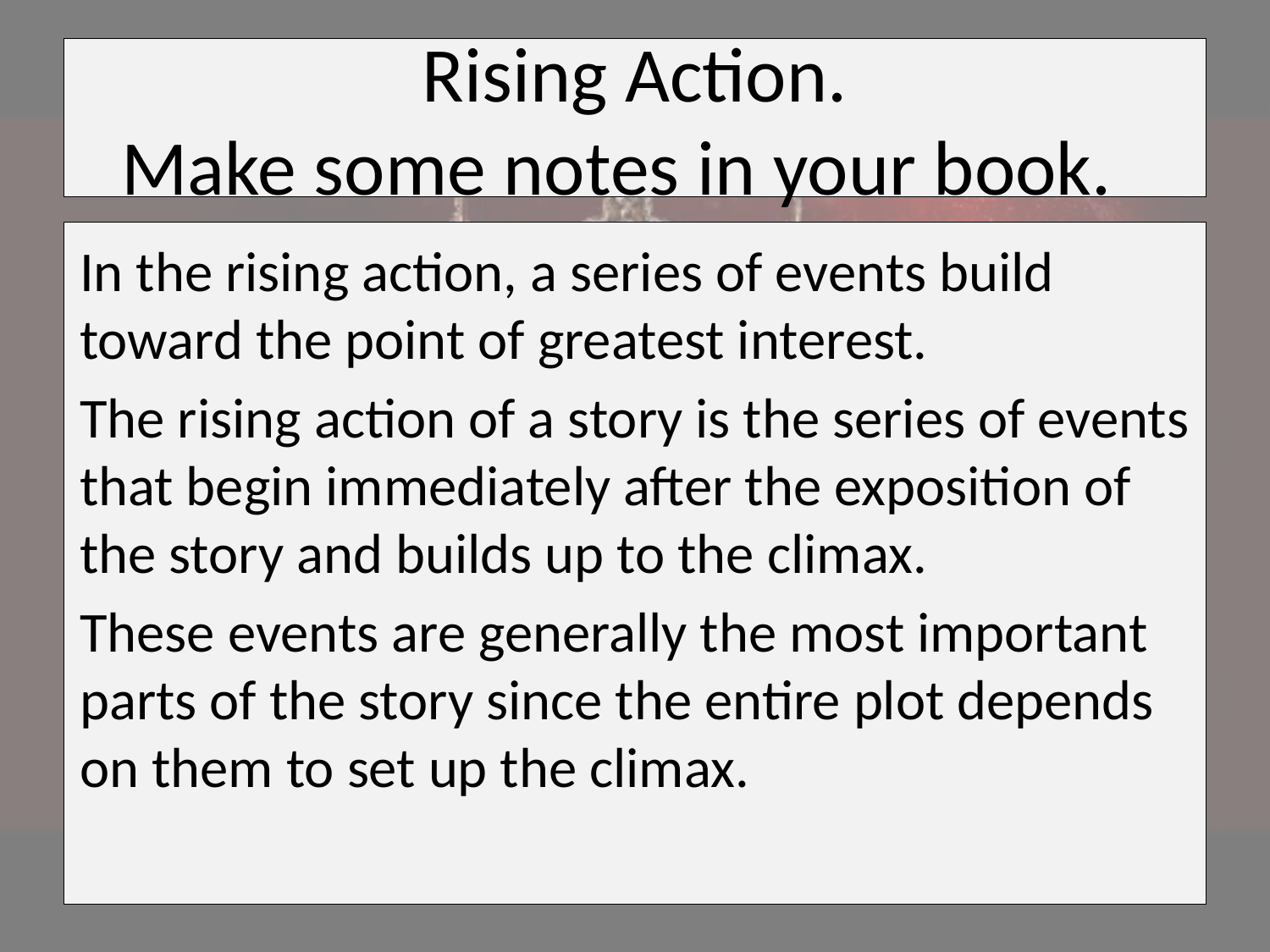

# Rising Action. Make some notes in your book.
In the rising action, a series of events build toward the point of greatest interest.
The rising action of a story is the series of events that begin immediately after the exposition of the story and builds up to the climax.
These events are generally the most important parts of the story since the entire plot depends on them to set up the climax.